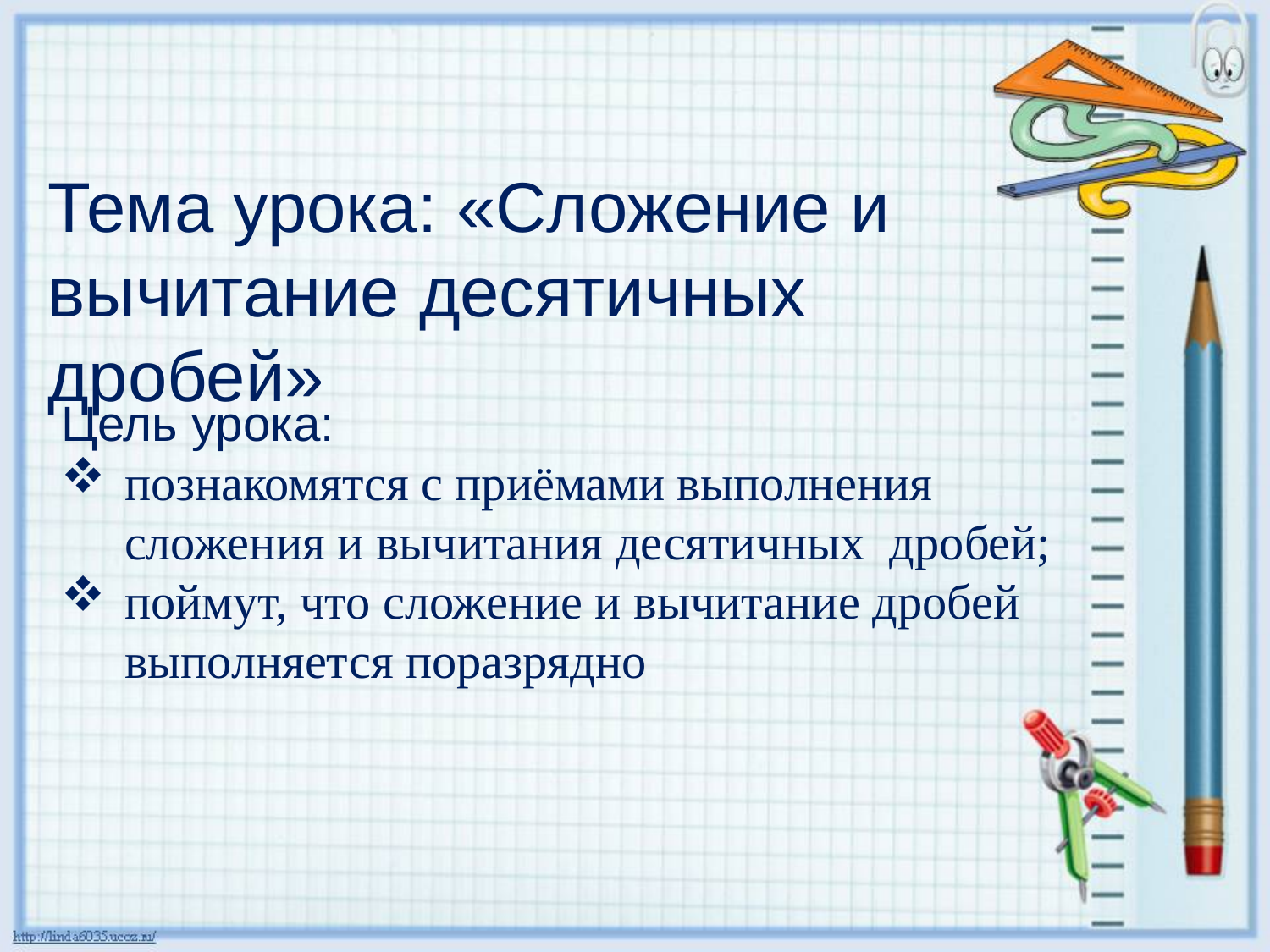

# Тема урока: «Сложение и вычитание десятичных дробей»
Цель урока:
познакомятся с приёмами выполнения сложения и вычитания десятичных  дробей;
поймут, что сложение и вычитание дробей выполняется поразрядно